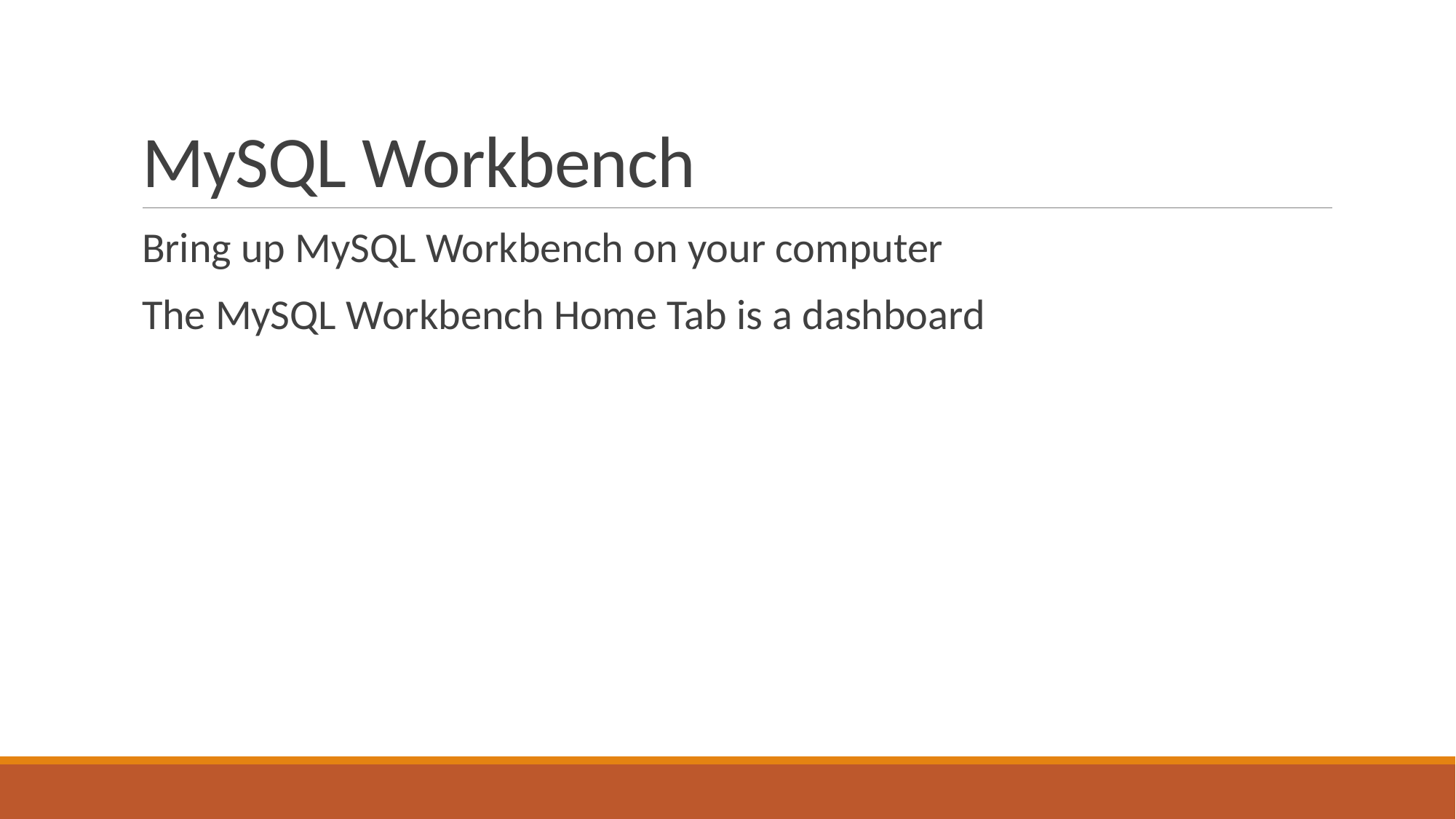

# MySQL Workbench
Bring up MySQL Workbench on your computer
The MySQL Workbench Home Tab is a dashboard